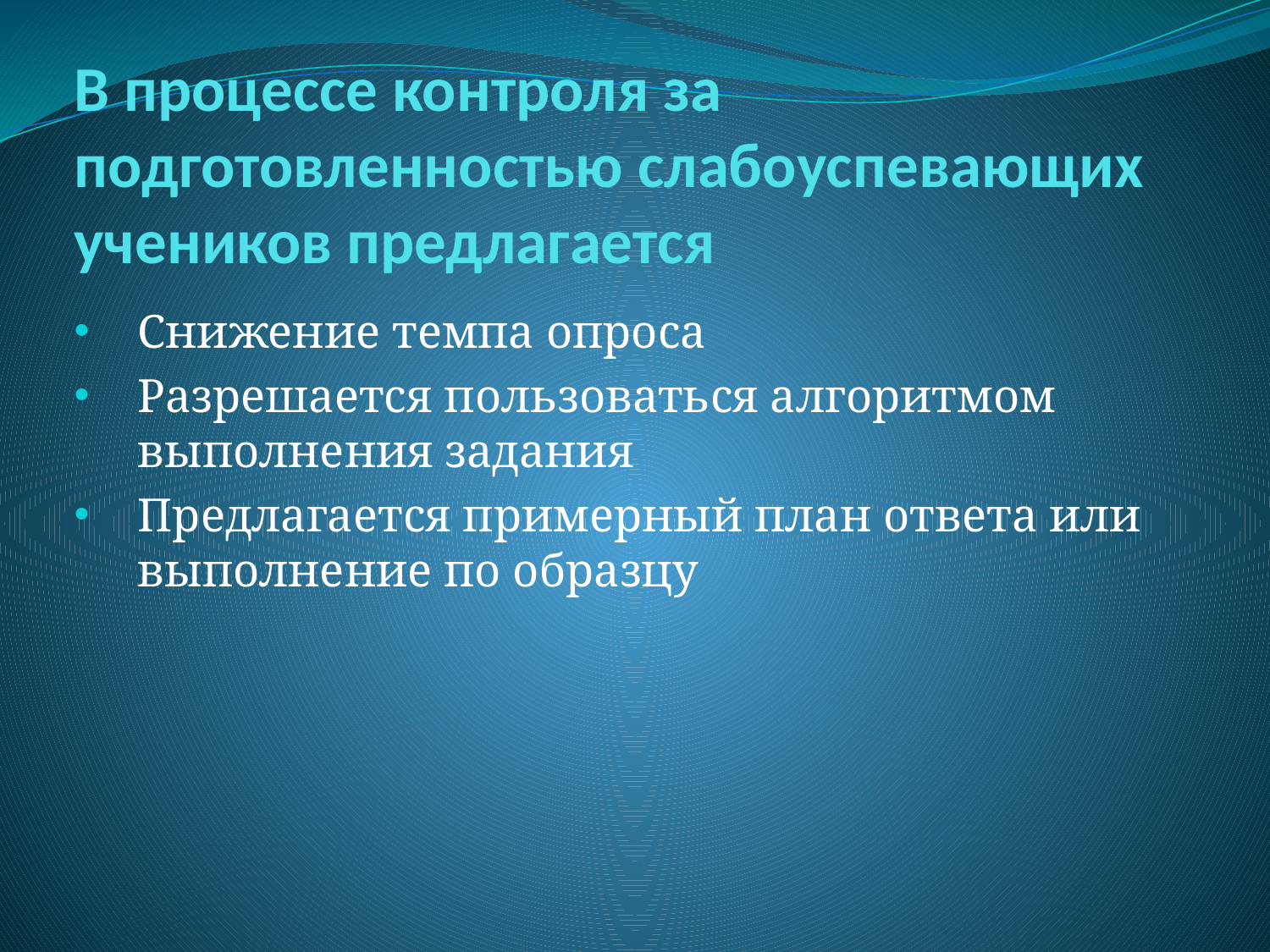

# В процессе контроля за подготовленностью слабоуспевающих учеников предлагается
Снижение темпа опроса
Разрешается пользоваться алгоритмом выполнения задания
Предлагается примерный план ответа или выполнение по образцу